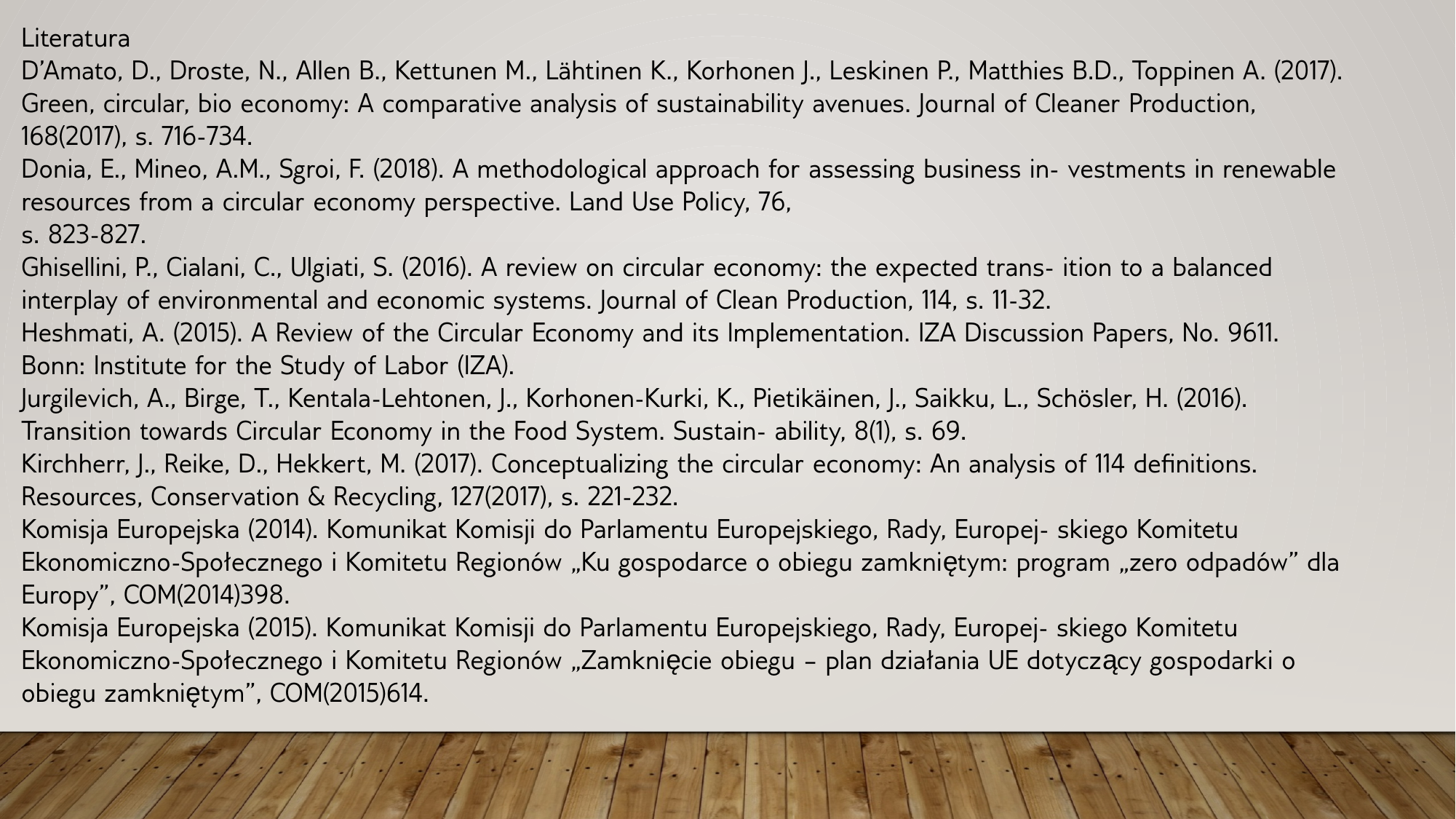

Literatura
D’Amato, D., Droste, N., Allen B., Kettunen M., Lähtinen K., Korhonen J., Leskinen P., Matthies B.D., Toppinen A. (2017). Green, circular, bio economy: A comparative analysis of sustainability avenues. Journal of Cleaner Production, 168(2017), s. 716-734.
Donia, E., Mineo, A.M., Sgroi, F. (2018). A methodological approach for assessing business in- vestments in renewable resources from a circular economy perspective. Land Use Policy, 76,
s. 823-827.
Ghisellini, P., Cialani, C., Ulgiati, S. (2016). A review on circular economy: the expected trans- ition to a balanced interplay of environmental and economic systems. Journal of Clean Production, 114, s. 11-32.
Heshmati, A. (2015). A Review of the Circular Economy and its Implementation. IZA Discussion Papers, No. 9611. Bonn: Institute for the Study of Labor (IZA).
Jurgilevich, A., Birge, T., Kentala-Lehtonen, J., Korhonen-Kurki, K., Pietikäinen, J., Saikku, L., Schösler, H. (2016). Transition towards Circular Economy in the Food System. Sustain- ability, 8(1), s. 69.
Kirchherr, J., Reike, D., Hekkert, M. (2017). Conceptualizing the circular economy: An analysis of 114 definitions. Resources, Conservation & Recycling, 127(2017), s. 221-232.
Komisja Europejska (2014). Komunikat Komisji do Parlamentu Europejskiego, Rady, Europej- skiego Komitetu Ekonomiczno-Społecznego i Komitetu Regionów „Ku gospodarce o obiegu zamkniętym: program „zero odpadów” dla Europy”, COM(2014)398.
Komisja Europejska (2015). Komunikat Komisji do Parlamentu Europejskiego, Rady, Europej- skiego Komitetu Ekonomiczno-Społecznego i Komitetu Regionów „Zamknięcie obiegu – plan działania UE dotyczący gospodarki o obiegu zamkniętym”, COM(2015)614.